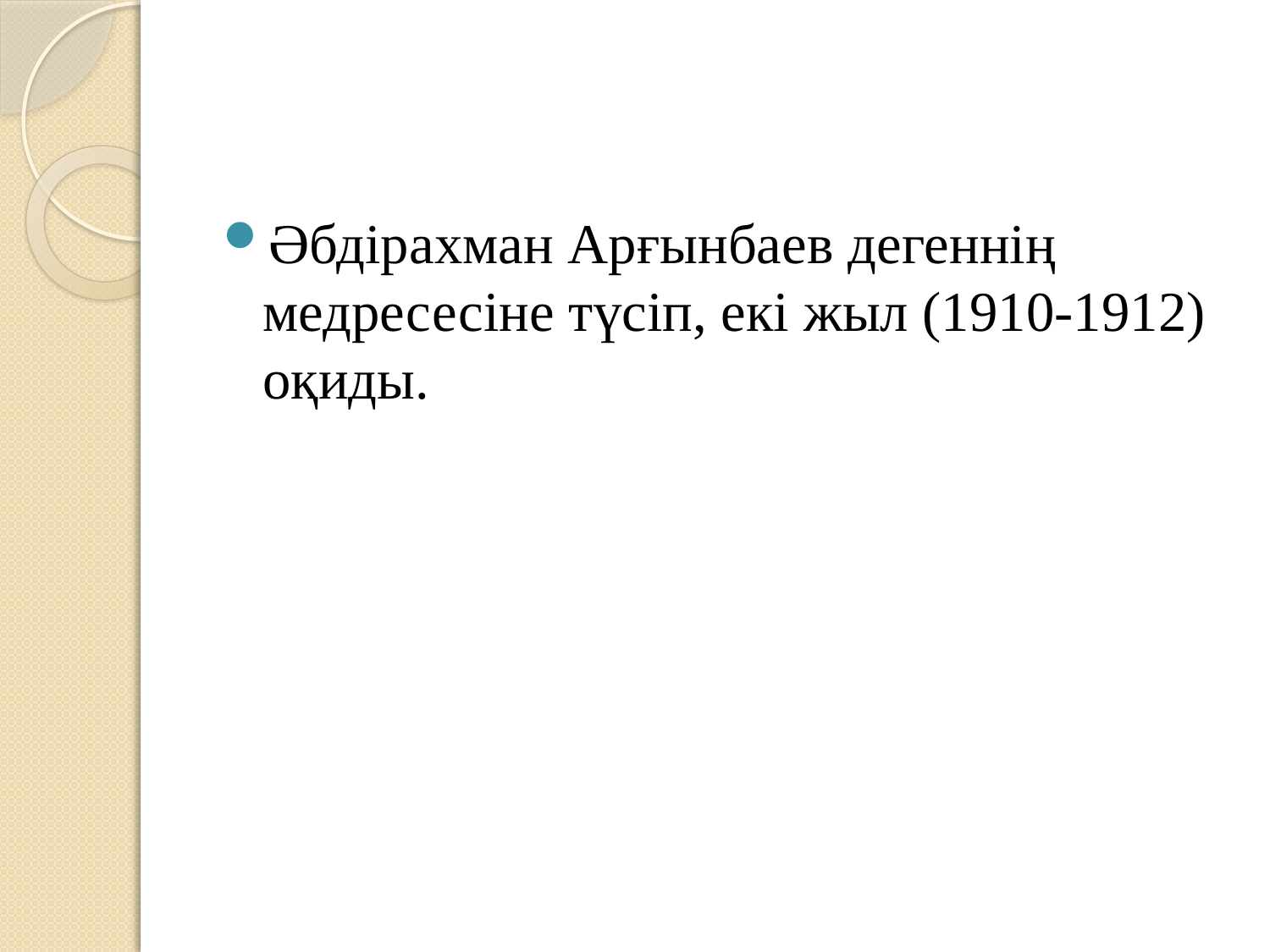

Әбдірахман Арғынбаев дегеннің медресесіне түсіп, екі жыл (1910-1912) оқиды.